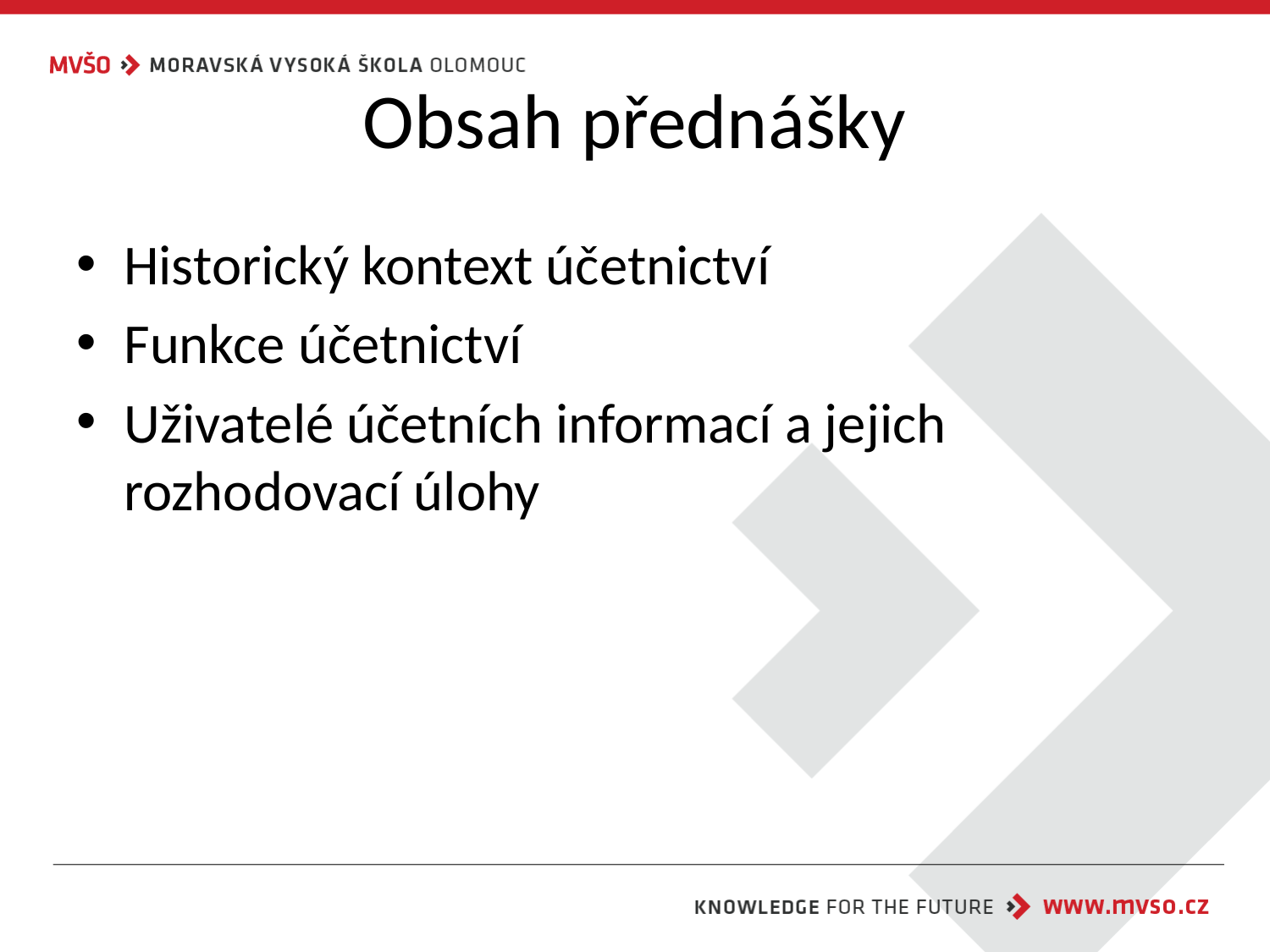

# Obsah přednášky
Historický kontext účetnictví
Funkce účetnictví
Uživatelé účetních informací a jejich rozhodovací úlohy